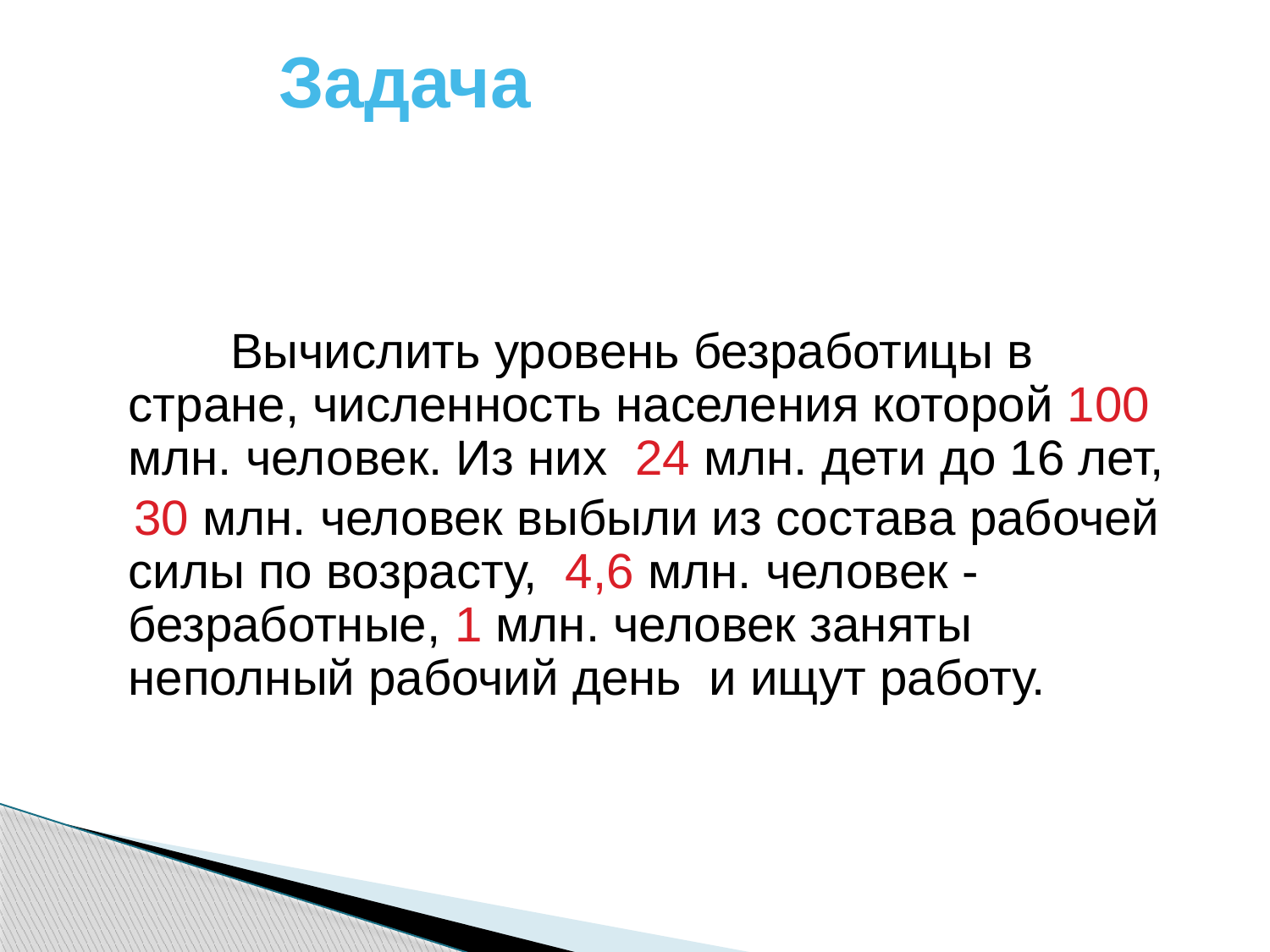

# Задача

          Вычислить уровень безработицы в стране, численность населения которой 100 млн. человек. Из них  24 млн. дети до 16 лет,
   30 млн. человек выбыли из состава рабочей силы по возрасту,  4,6 млн. человек - безработные, 1 млн. человек заняты неполный рабочий день  и ищут работу.